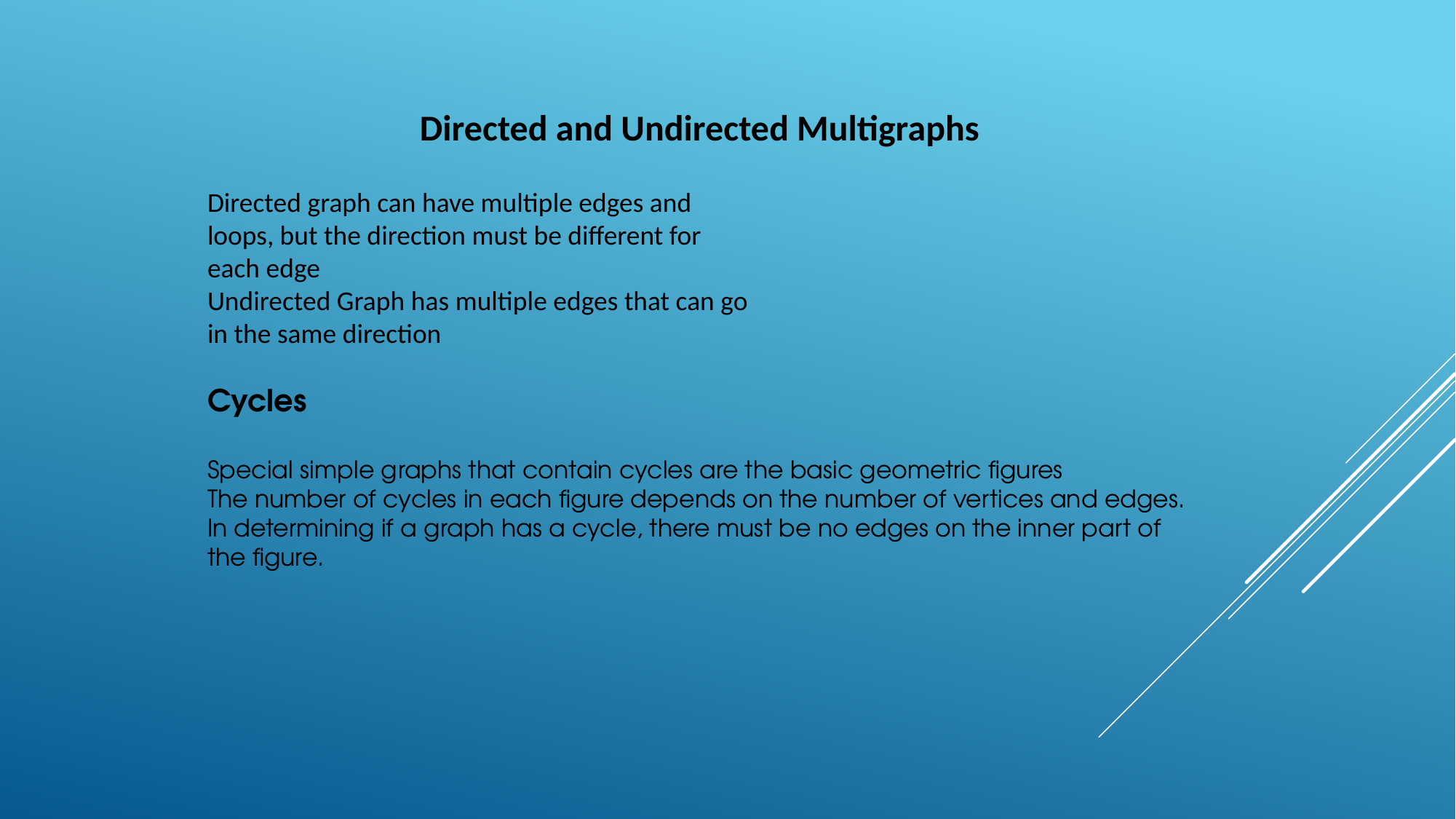

Directed and Undirected Multigraphs

Directed graph can have multiple edges and
loops, but the direction must be different for
each edge
Undirected Graph has multiple edges that can go
in the same direction

Cycles

Special simple graphs that contain cycles are the basic geometric figures
The number of cycles in each figure depends on the number of vertices and edges.
In determining if a graph has a cycle, there must be no edges on the inner part of the figure.